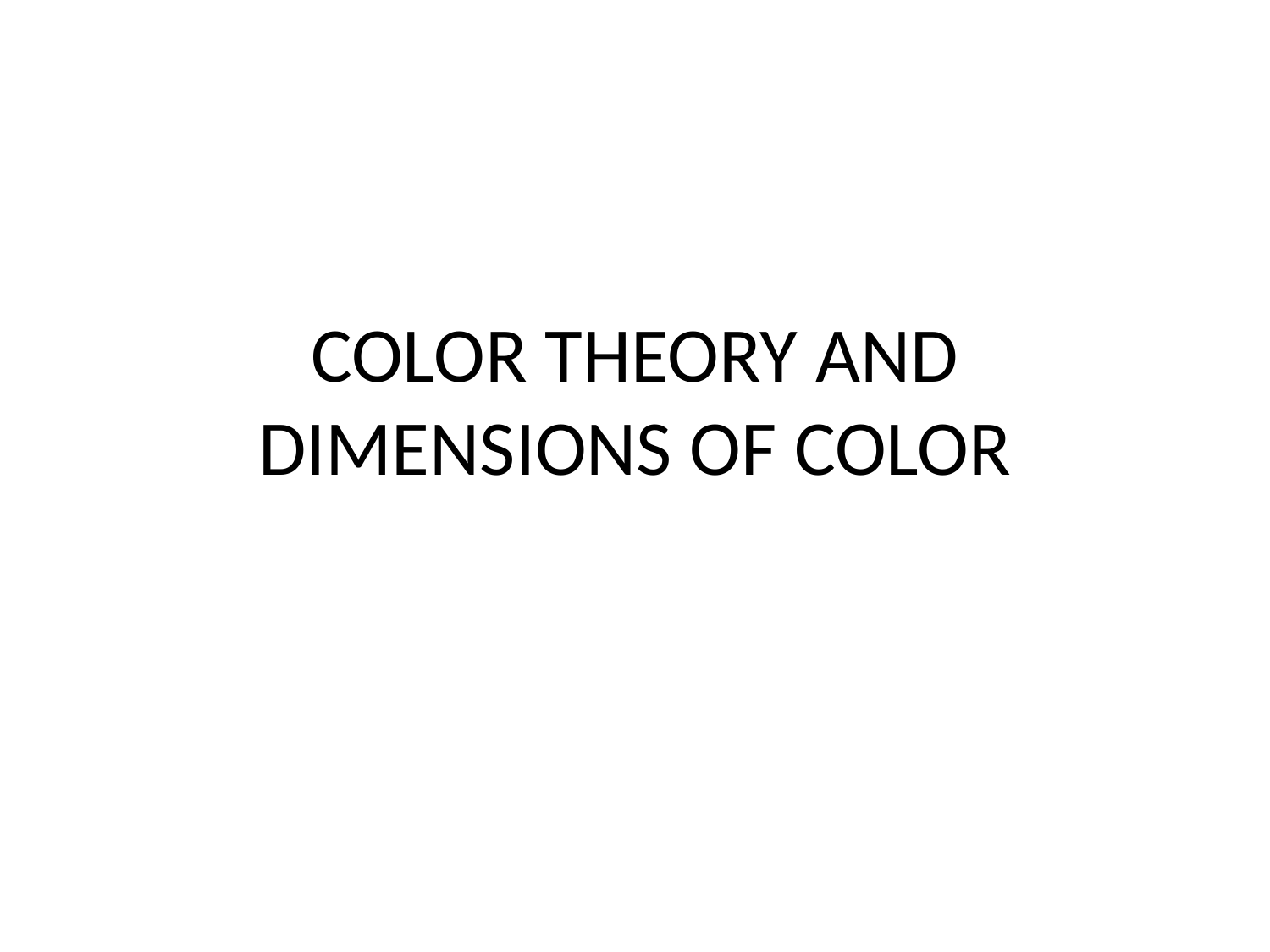

# COLOR THEORY AND DIMENSIONS OF COLOR